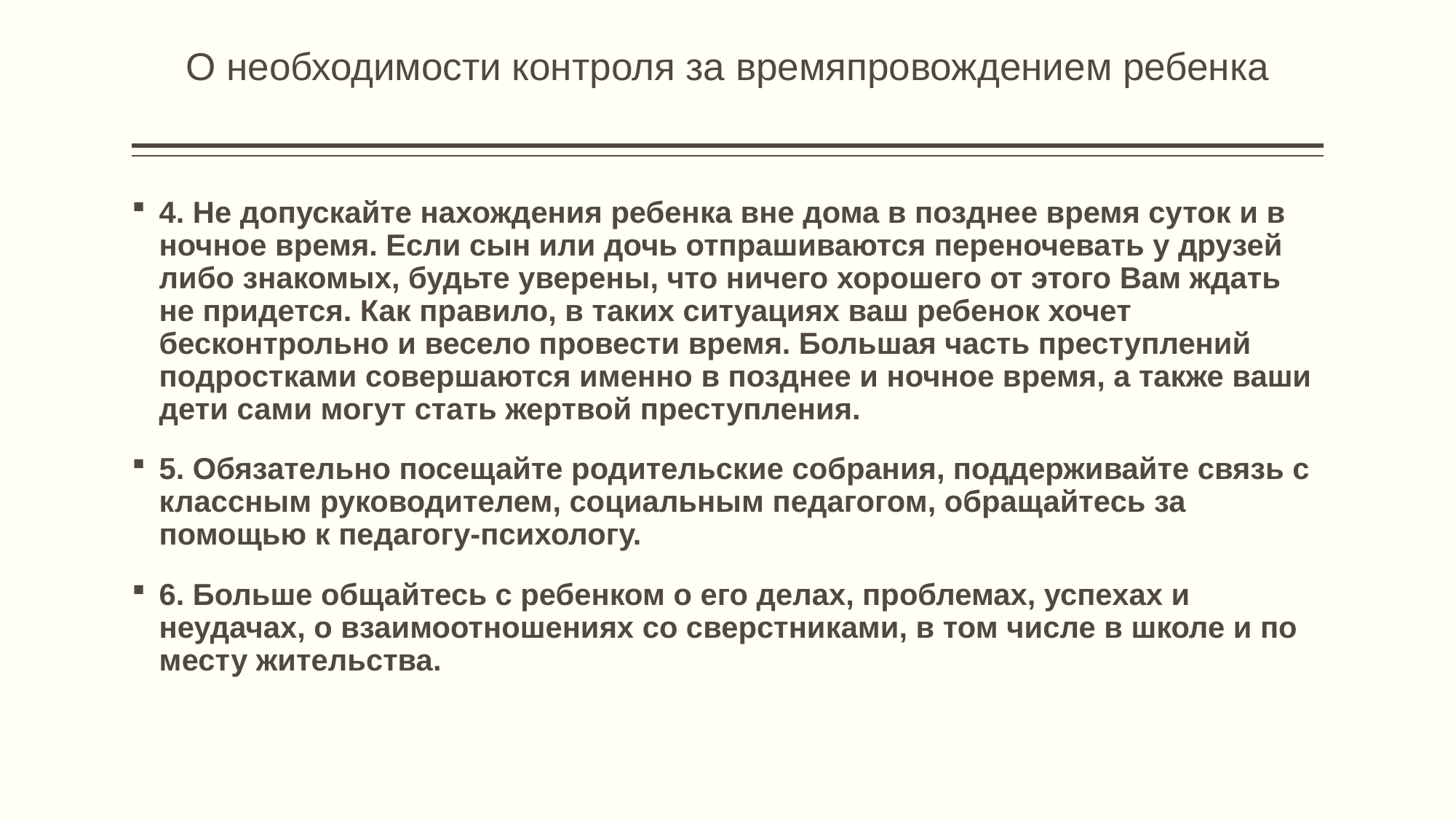

# О необходимости контроля за времяпровождением ребенка
4. Не допускайте нахождения ребенка вне дома в позднее время суток и в ночное время. Если сын или дочь отпрашиваются переночевать у друзей либо знакомых, будьте уверены, что ничего хорошего от этого Вам ждать не придется. Как правило, в таких ситуациях ваш ребенок хочет бесконтрольно и весело провести время. Большая часть преступлений подростками совершаются именно в позднее и ночное время, а также ваши дети сами могут стать жертвой преступления.
5. Обязательно посещайте родительские собрания, поддерживайте связь с классным руководителем, социальным педагогом, обращайтесь за помощью к педагогу-психологу.
6. Больше общайтесь с ребенком о его делах, проблемах, успехах и неудачах, о взаимоотношениях со сверстниками, в том числе в школе и по месту жительства.